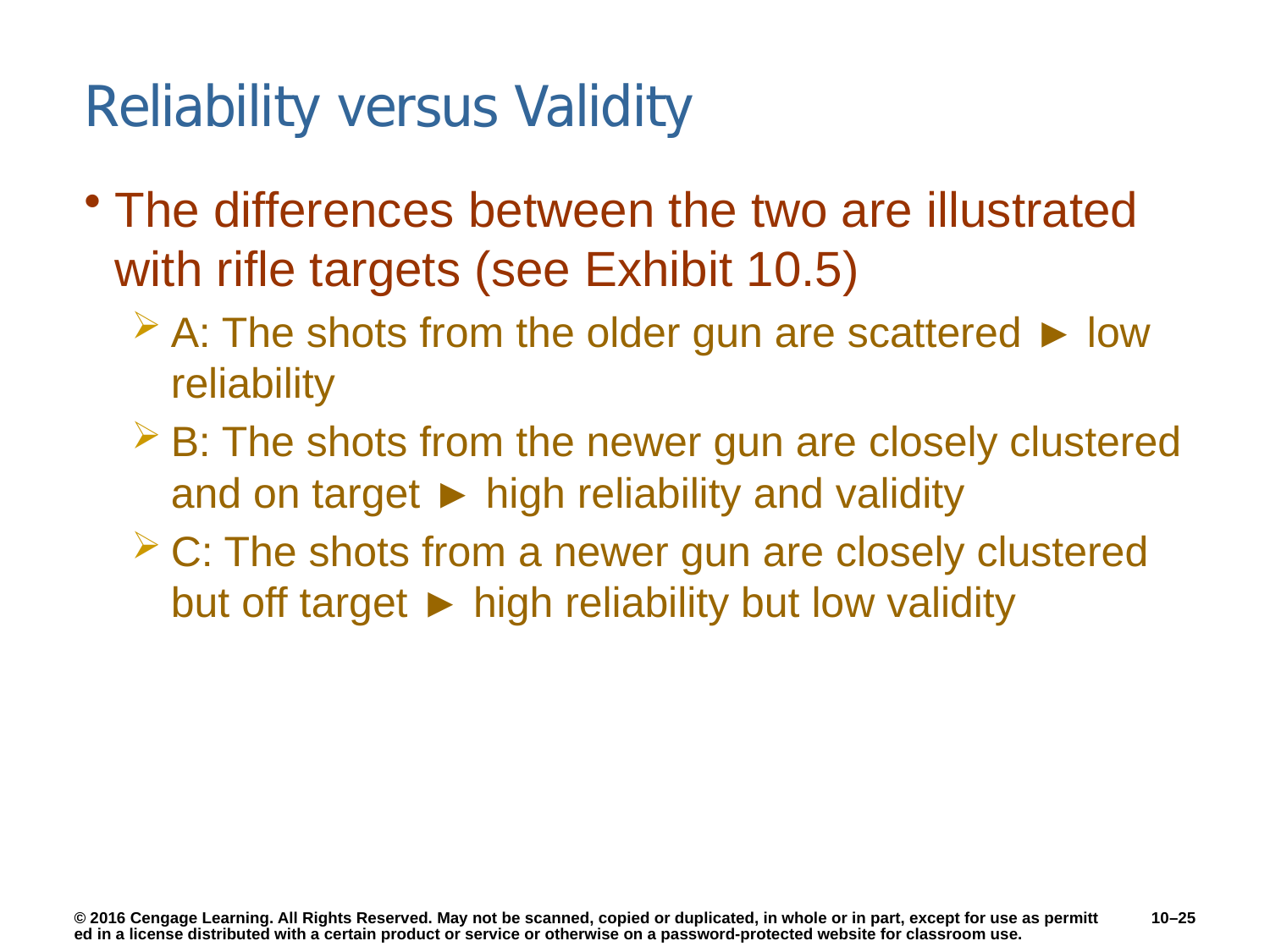

# Reliability versus Validity
The differences between the two are illustrated with rifle targets (see Exhibit 10.5)
A: The shots from the older gun are scattered ► low reliability
B: The shots from the newer gun are closely clustered and on target ► high reliability and validity
C: The shots from a newer gun are closely clustered but off target ► high reliability but low validity
10–25
© 2016 Cengage Learning. All Rights Reserved. May not be scanned, copied or duplicated, in whole or in part, except for use as permitted in a license distributed with a certain product or service or otherwise on a password-protected website for classroom use.